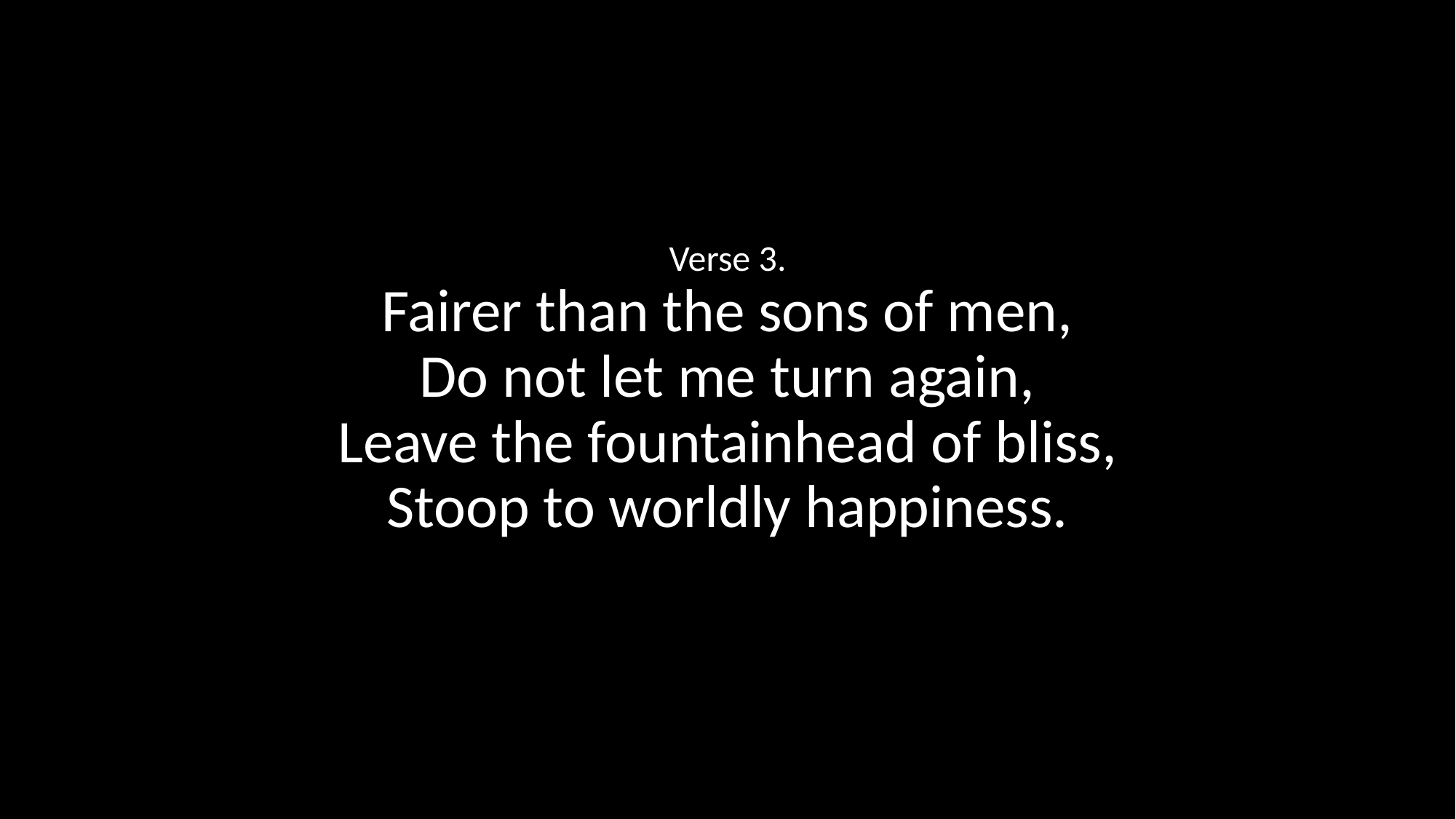

Verse 3.
Fairer than the sons of men,
Do not let me turn again,
Leave the fountainhead of bliss,
Stoop to worldly happiness.